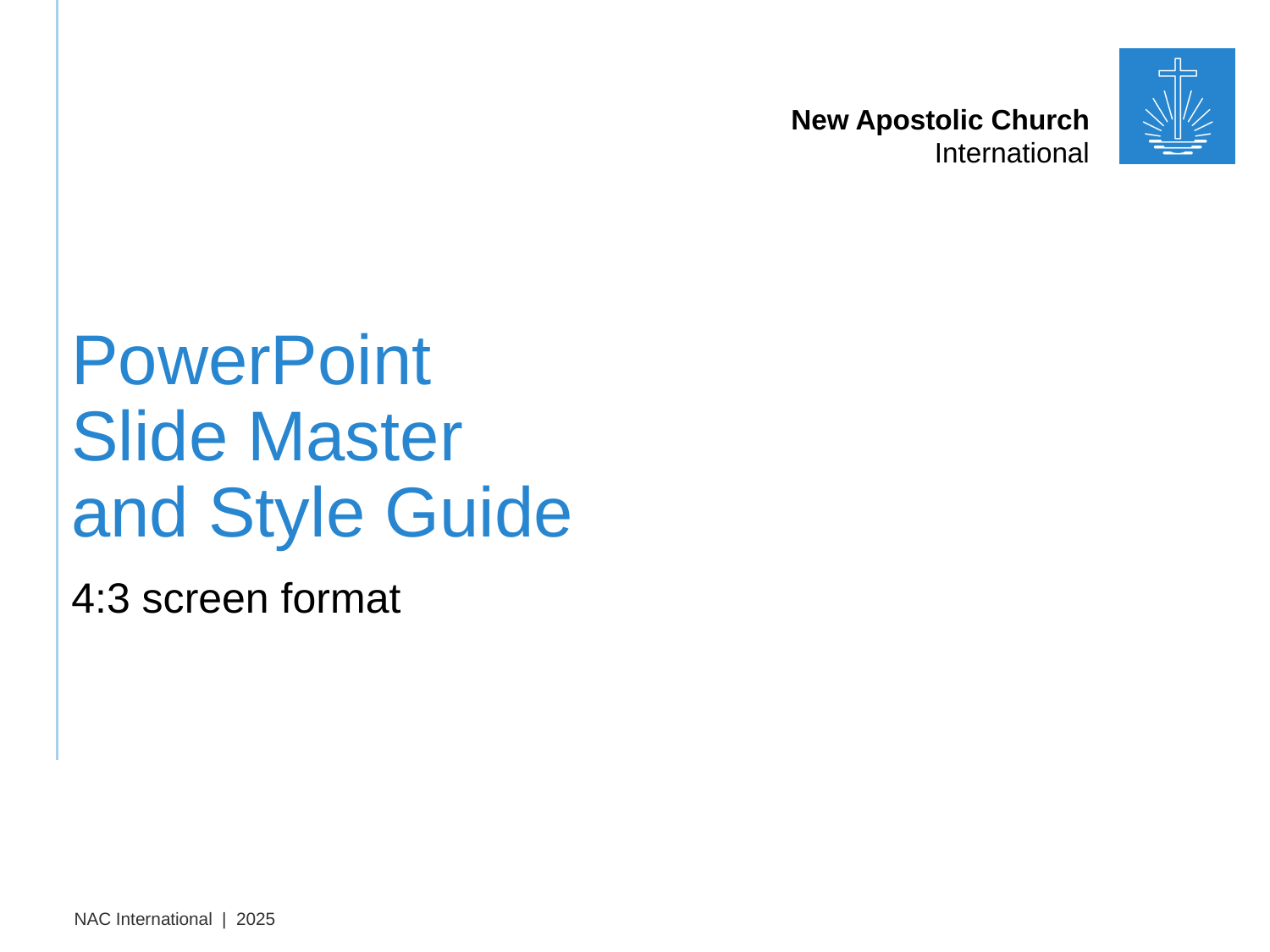

# PowerPoint Slide Master and Style Guide
4:3 screen format